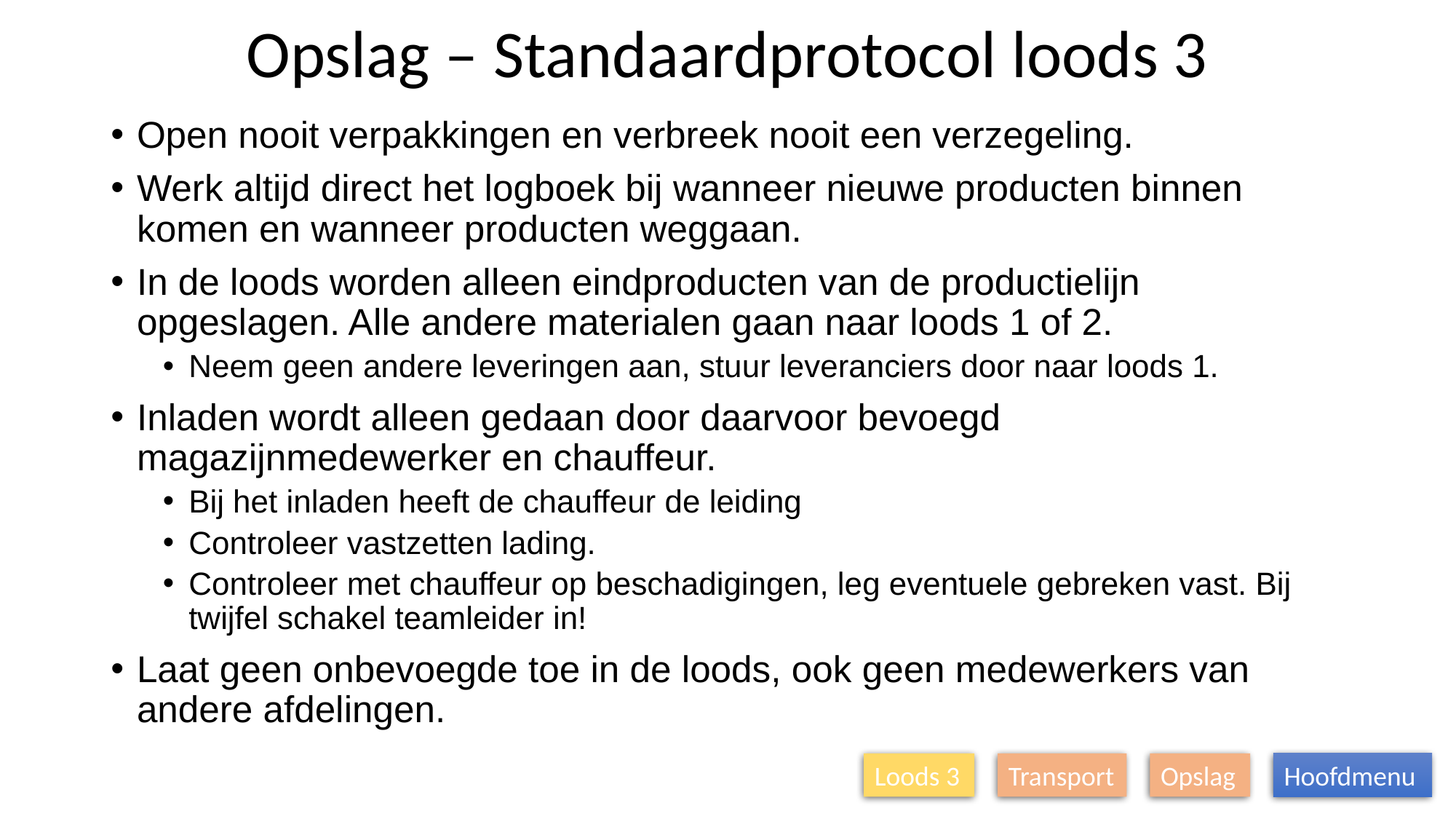

# Opslag – Standaardprotocol loods 3
Open nooit verpakkingen en verbreek nooit een verzegeling.
Werk altijd direct het logboek bij wanneer nieuwe producten binnen komen en wanneer producten weggaan.
In de loods worden alleen eindproducten van de productielijn opgeslagen. Alle andere materialen gaan naar loods 1 of 2.
Neem geen andere leveringen aan, stuur leveranciers door naar loods 1.
Inladen wordt alleen gedaan door daarvoor bevoegd magazijnmedewerker en chauffeur.
Bij het inladen heeft de chauffeur de leiding
Controleer vastzetten lading.
Controleer met chauffeur op beschadigingen, leg eventuele gebreken vast. Bij twijfel schakel teamleider in!
Laat geen onbevoegde toe in de loods, ook geen medewerkers van andere afdelingen.

Loods 3
Transport
Opslag
Hoofdmenu